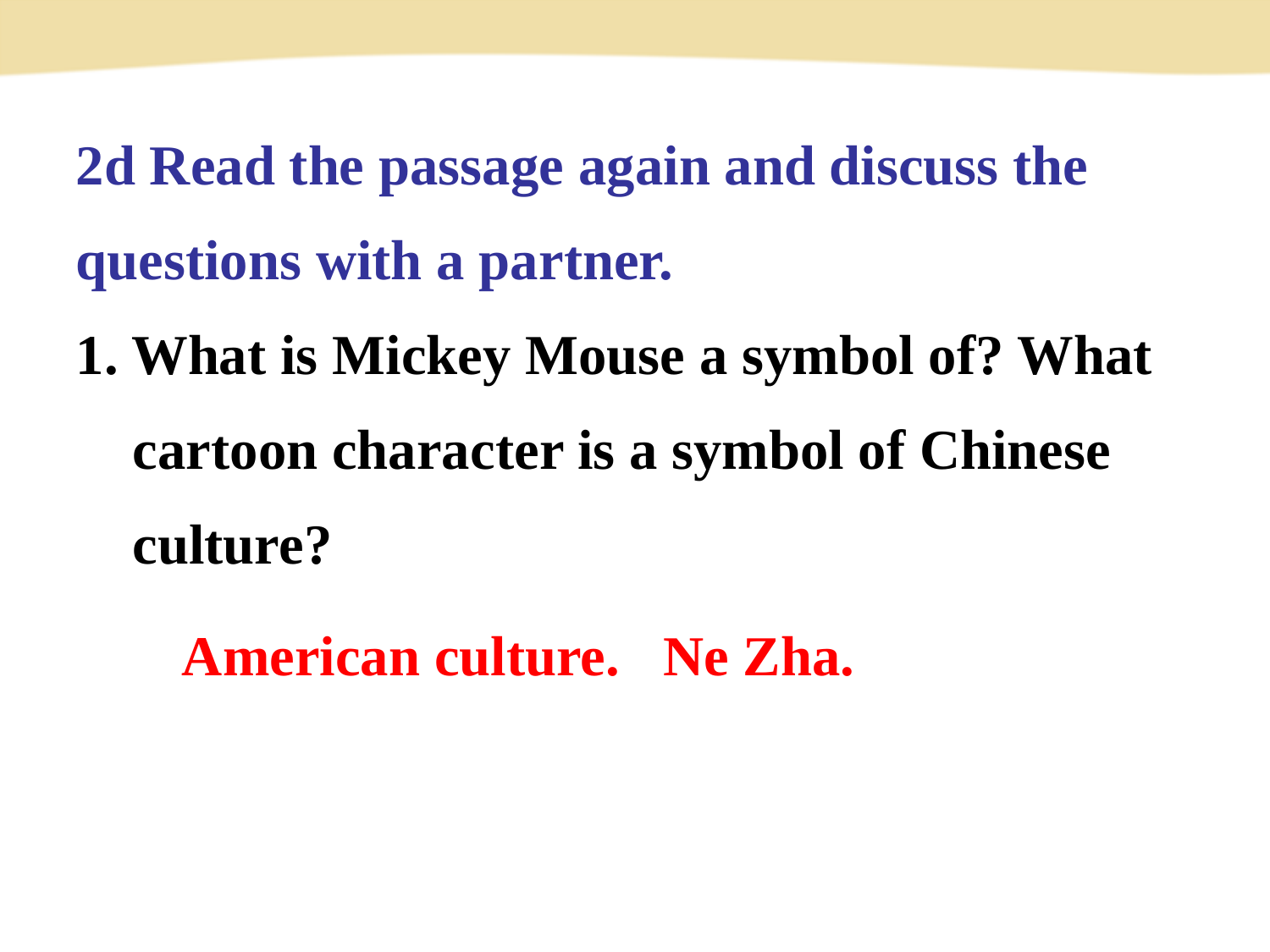

2d Read the passage again and discuss the questions with a partner.
1. What is Mickey Mouse a symbol of? What
    cartoon character is a symbol of Chinese
    culture?
American culture.   Ne Zha.